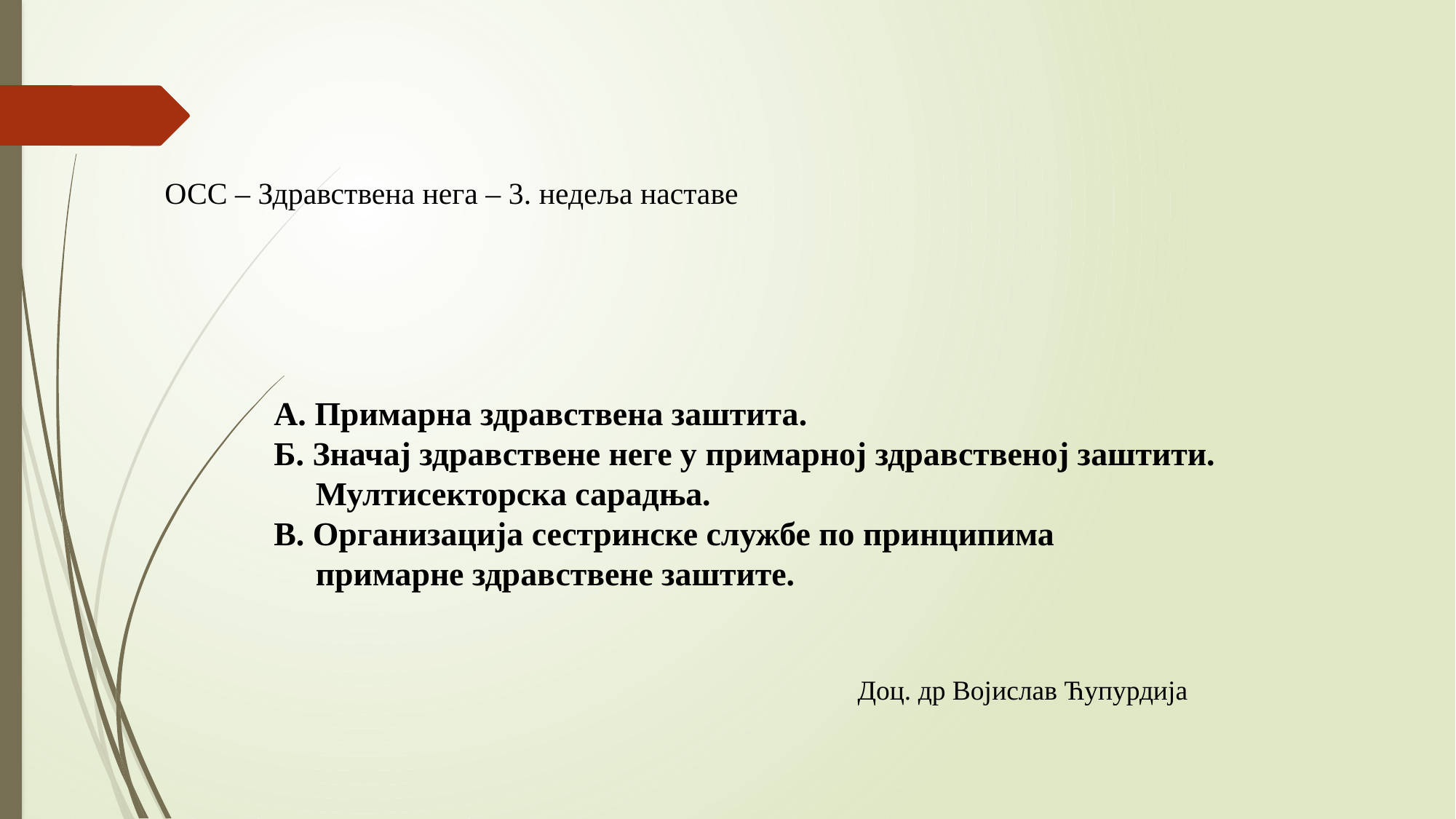

ОСС – Здравствена нега – 3. недеља наставе

	А. Примарна здравствена заштита.
	Б. Значај здравствене неге у примарној здравственој заштити.
	     Мултисекторска сарадња.
	В. Организација сестринске службе по принципима
	     примарне здравствене заштите.
    Доц. др Војислав Ћупурдија